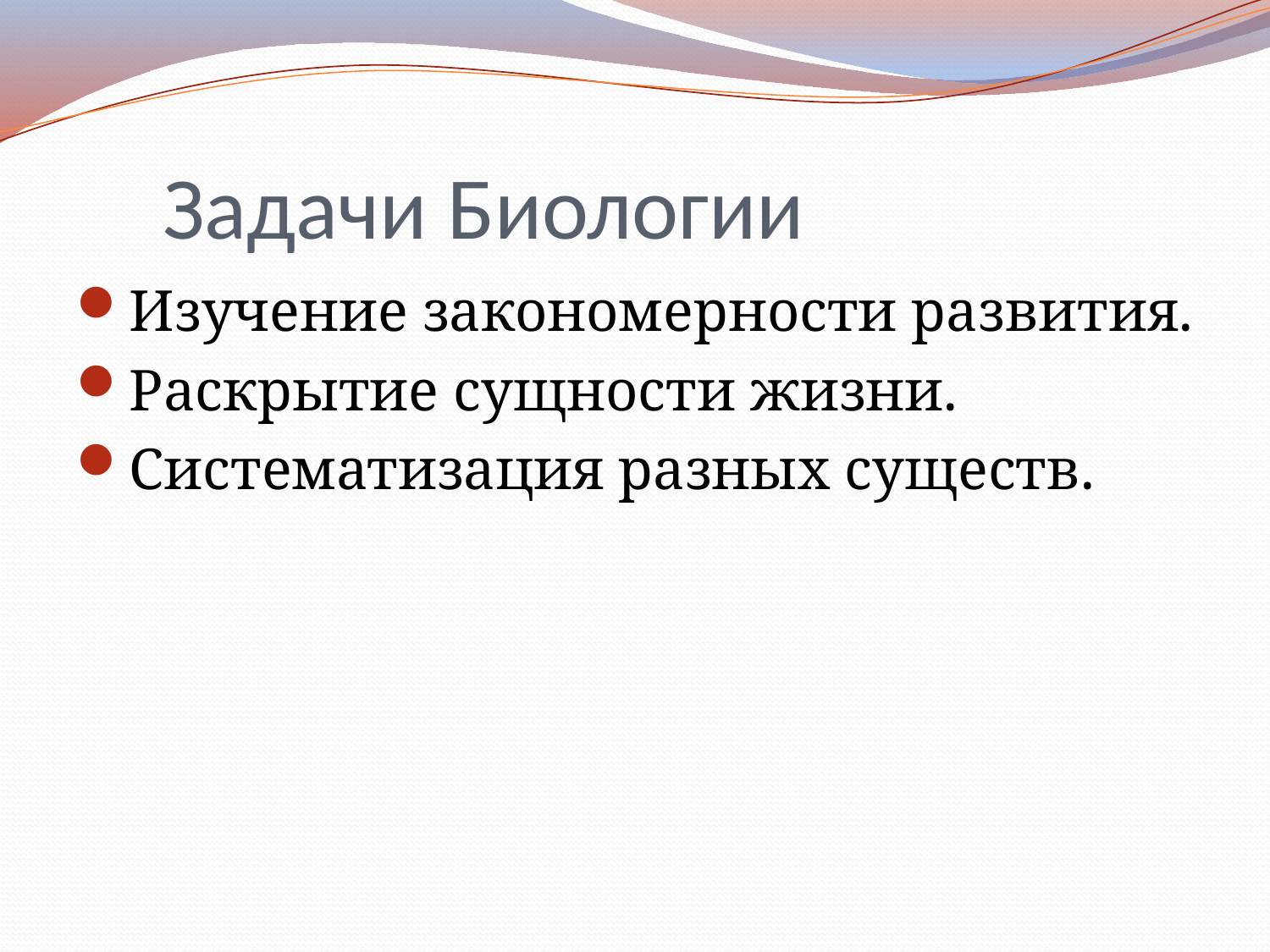

# Задачи Биологии
Изучение закономерности развития.
Раскрытие сущности жизни.
Систематизация разных существ.